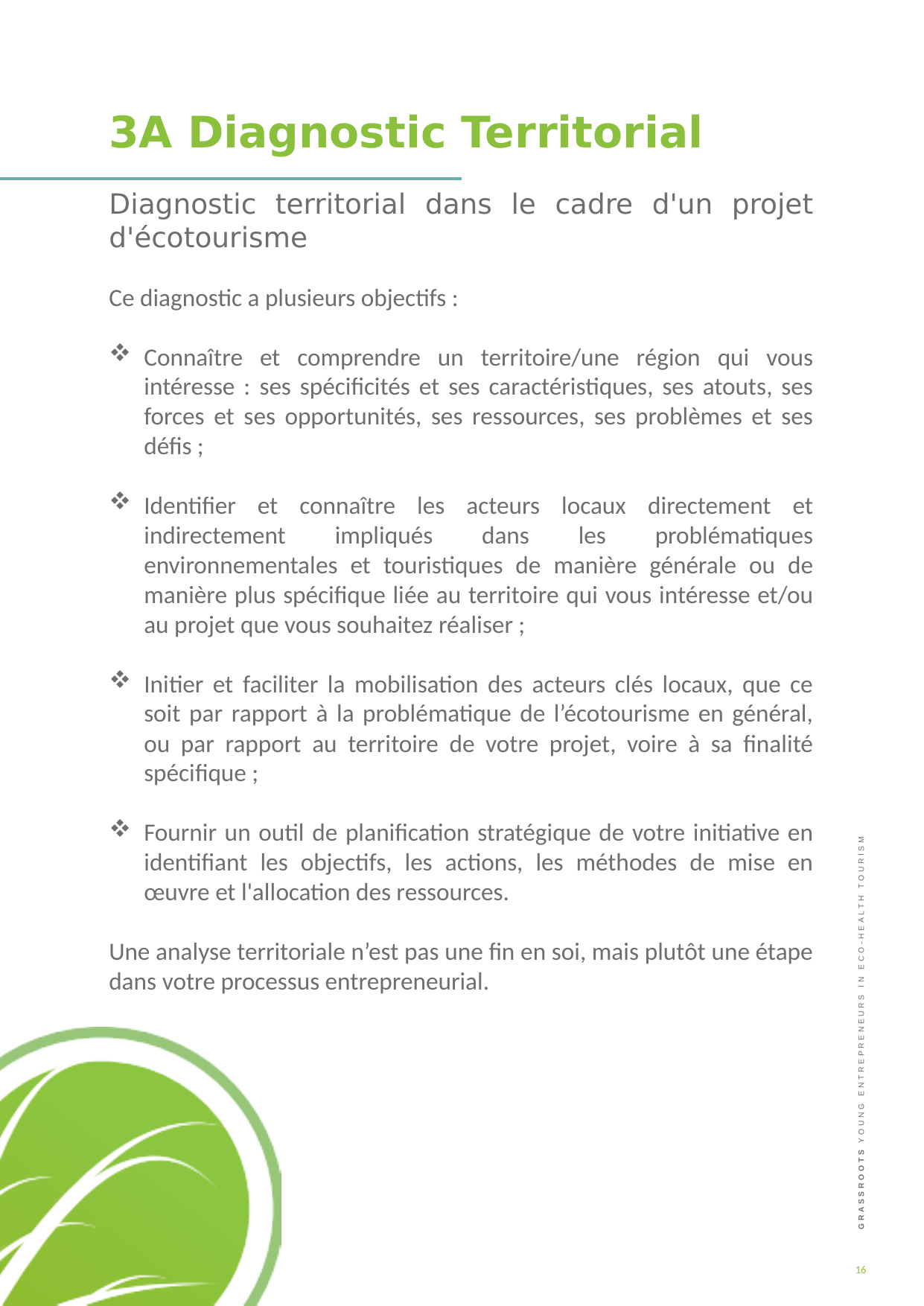

3A Diagnostic Territorial
Diagnostic territorial dans le cadre d'un projet d'écotourisme
Ce diagnostic a plusieurs objectifs :

Connaître et comprendre un territoire/une région qui vous intéresse : ses spécificités et ses caractéristiques, ses atouts, ses forces et ses opportunités, ses ressources, ses problèmes et ses défis ;

Identifier et connaître les acteurs locaux directement et indirectement impliqués dans les problématiques environnementales et touristiques de manière générale ou de manière plus spécifique liée au territoire qui vous intéresse et/ou au projet que vous souhaitez réaliser ;

Initier et faciliter la mobilisation des acteurs clés locaux, que ce soit par rapport à la problématique de l’écotourisme en général, ou par rapport au territoire de votre projet, voire à sa finalité spécifique ;

Fournir un outil de planification stratégique de votre initiative en identifiant les objectifs, les actions, les méthodes de mise en œuvre et l'allocation des ressources.

Une analyse territoriale n’est pas une fin en soi, mais plutôt une étape dans votre processus entrepreneurial.

16